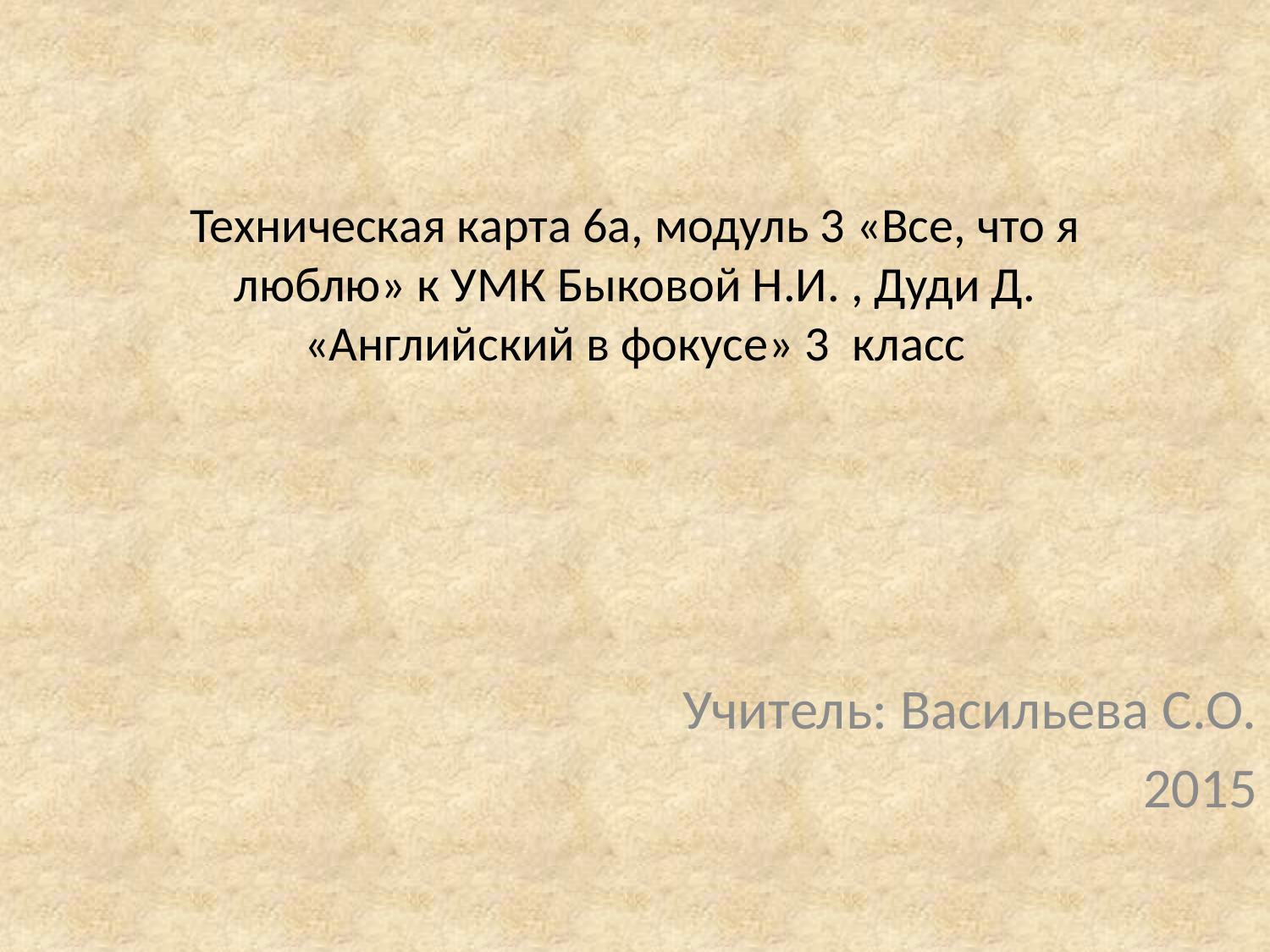

# Техническая карта 6а, модуль 3 «Все, что я люблю» к УМК Быковой Н.И. , Дуди Д. «Английский в фокусе» 3  класс
Учитель: Васильева С.О.
2015